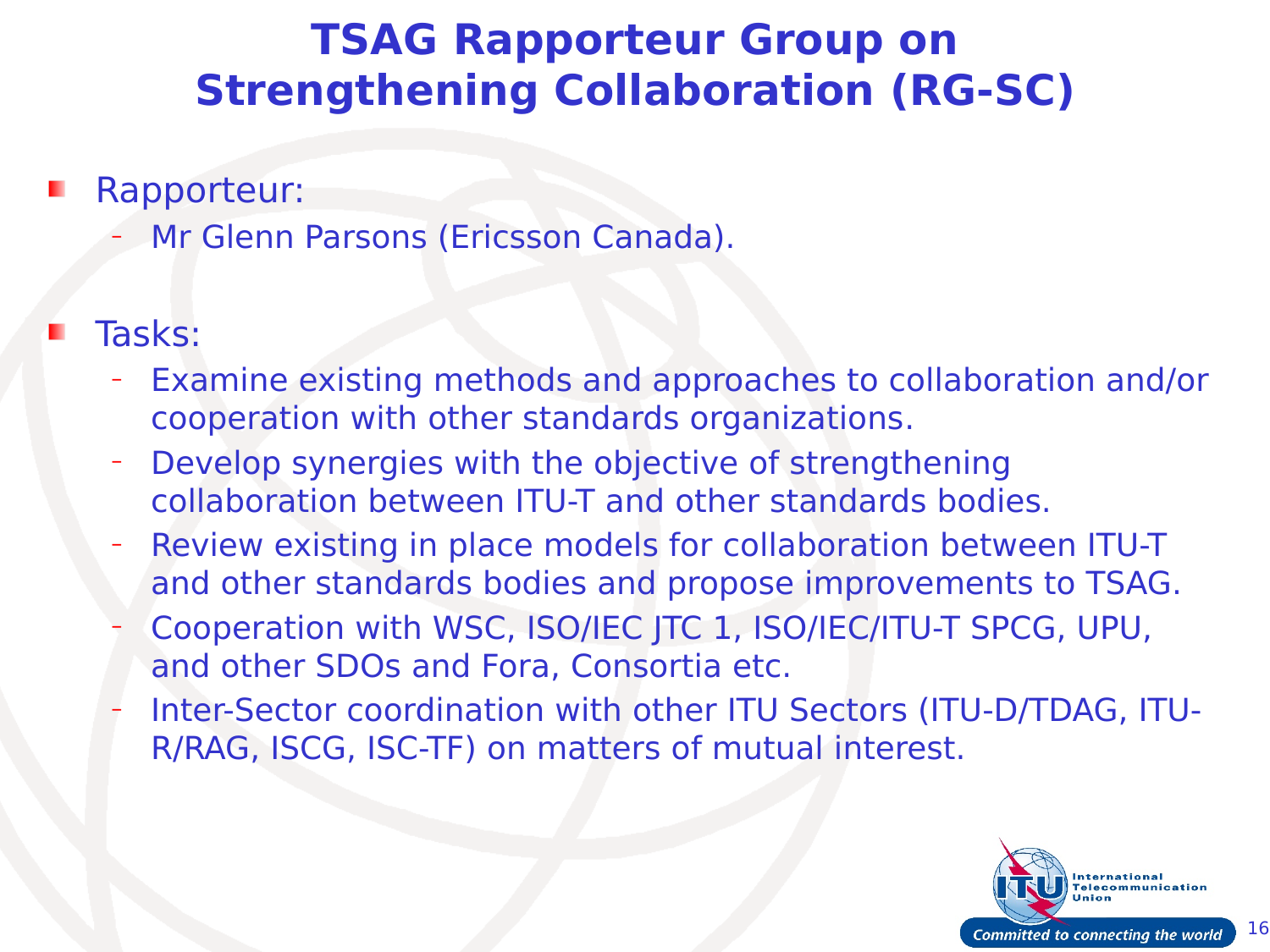

# TSAG Rapporteur Group on Strengthening Collaboration​ (RG-SC)
Rapporteur:
Mr Glenn Parsons (Ericsson Canada).

Tasks:
Examine existing methods and approaches to collaboration and/or cooperation with other standards organizations.
Develop synergies with the objective of strengthening collaboration between ITU-T and other standards bodies.
Review existing in place models for collaboration between ITU-T and other standards bodies and propose improvements to TSAG.
Cooperation with WSC, ISO/IEC JTC 1, ISO/IEC/ITU-T SPCG, UPU, and other SDOs and Fora, Consortia etc.
Inter-Sector coordination with other ITU Sectors (ITU-D/TDAG, ITU-R/RAG, ISCG, ISC-TF) on matters of mutual interest.

16